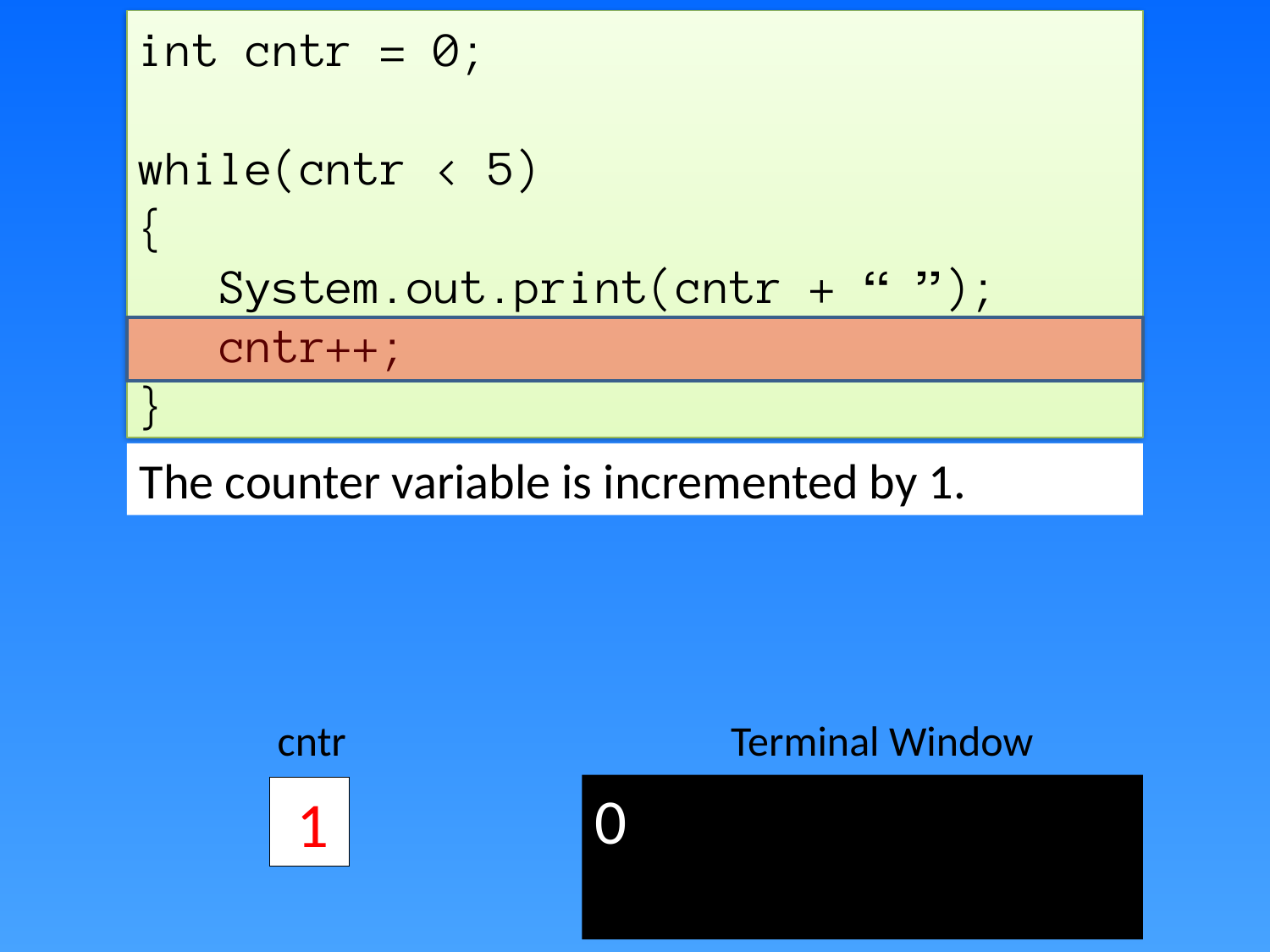

int cntr = 0;

while(cntr < 5)
{
   System.out.print(cntr + “ ”);
   cntr++;
}

The counter variable is incremented by 1.
Terminal Window
cntr
0

 1